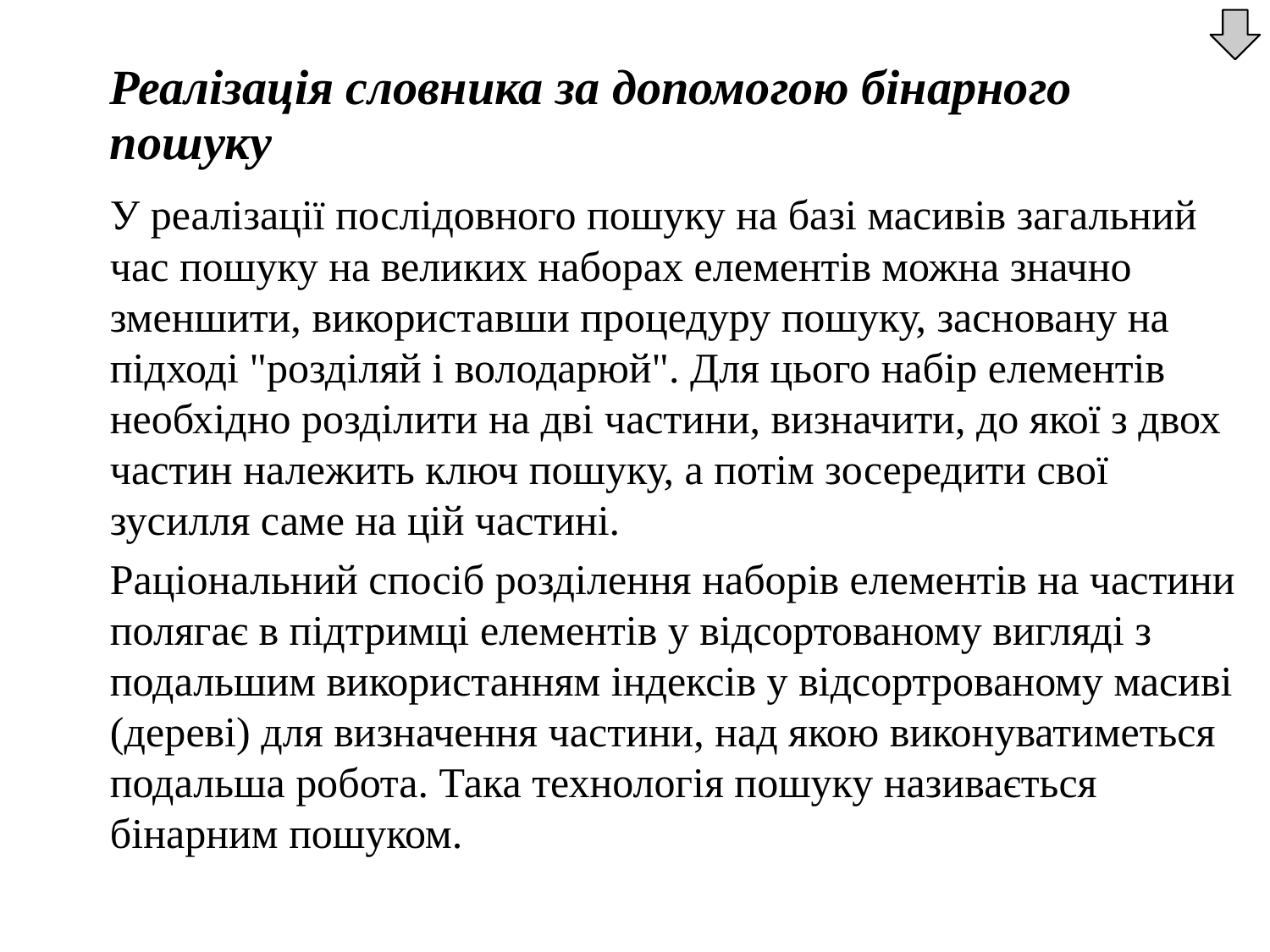

Реалізація словника за допомогою бінарного пошуку
	У реалізації послідовного пошуку на базі масивів загальний час пошуку на великих наборах елементів можна значно зменшити, використавши процедуру пошуку, засновану на підході "розділяй і володарюй". Для цього набір елементів необхідно розділити на дві частини, визначити, до якої з двох частин належить ключ пошуку, а потім зосередити свої зусилля саме на цій частині.
	Раціональний спосіб розділення наборів елементів на частини полягає в підтримці елементів у відсортованому вигляді з подальшим використанням індексів у відсортрованому масиві (дереві) для визначення частини, над якою виконуватиметься подальша робота. Така технологія пошуку називається бінарним пошуком.